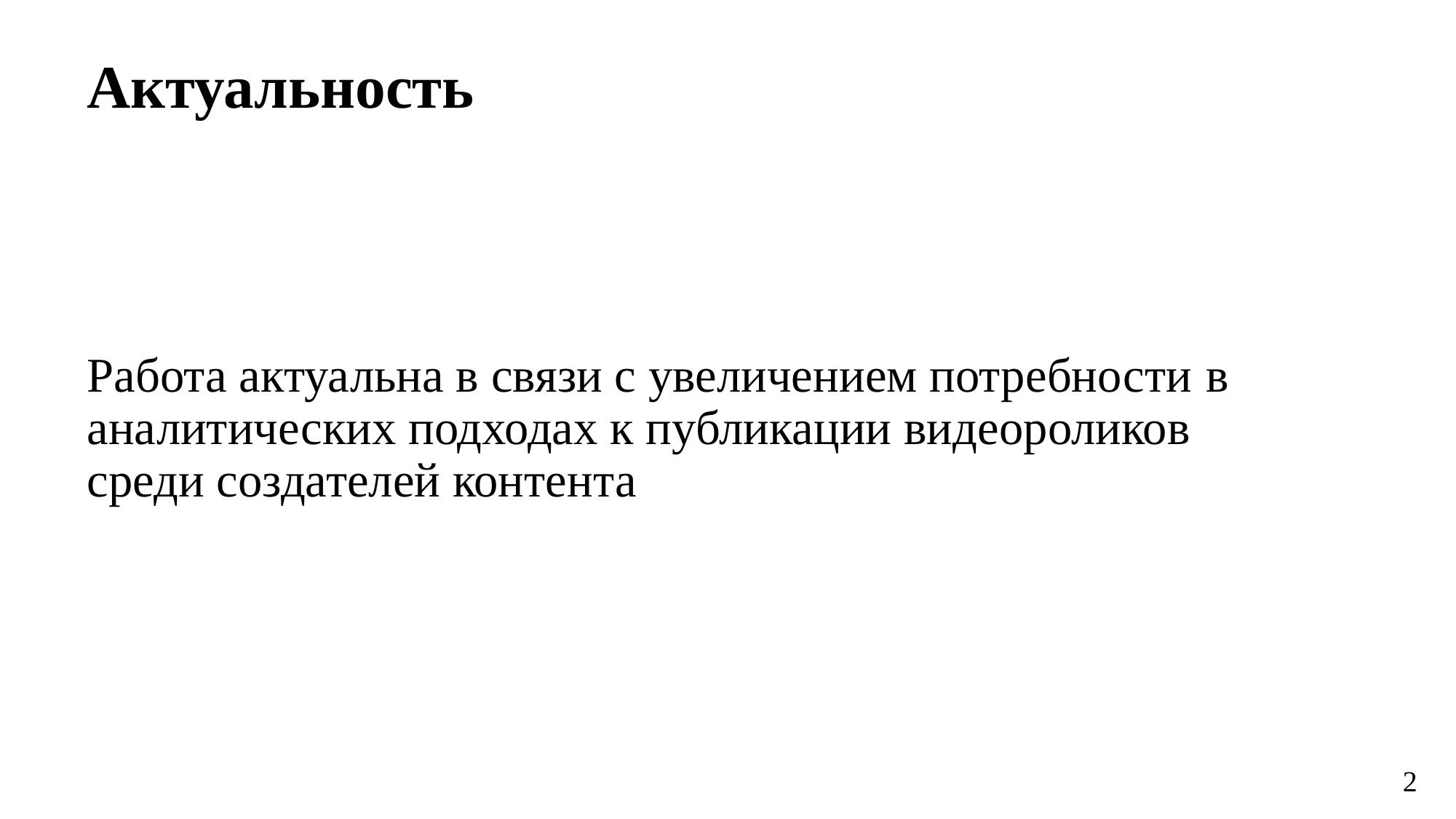

Актуальность
# Работа актуальна в связи с увеличением потребности в аналитических подходах к публикации видеороликов среди создателей контента
2